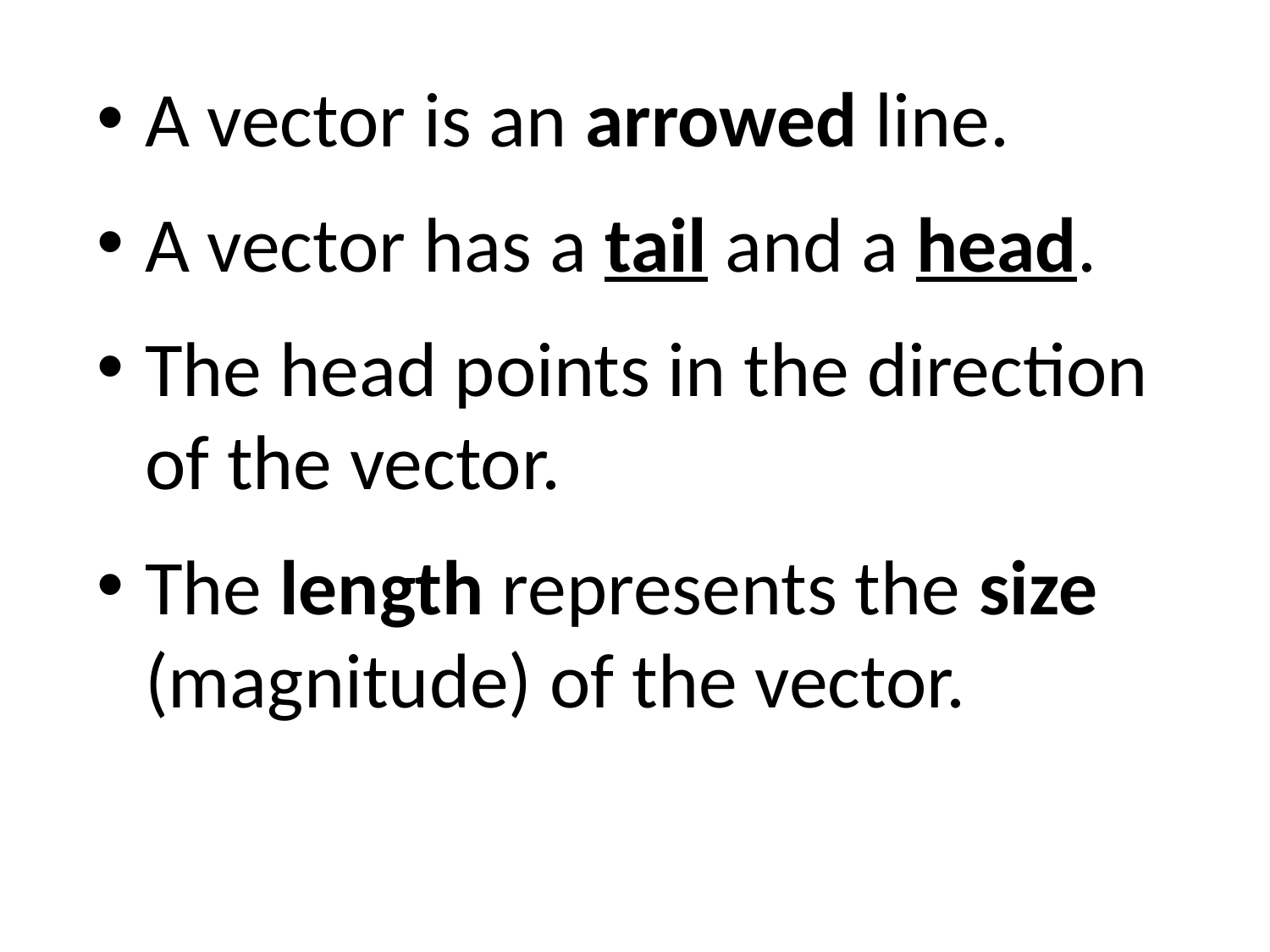

A vector is an arrowed line.
A vector has a tail and a head.
The head points in the direction of the vector.
The length represents the size (magnitude) of the vector.